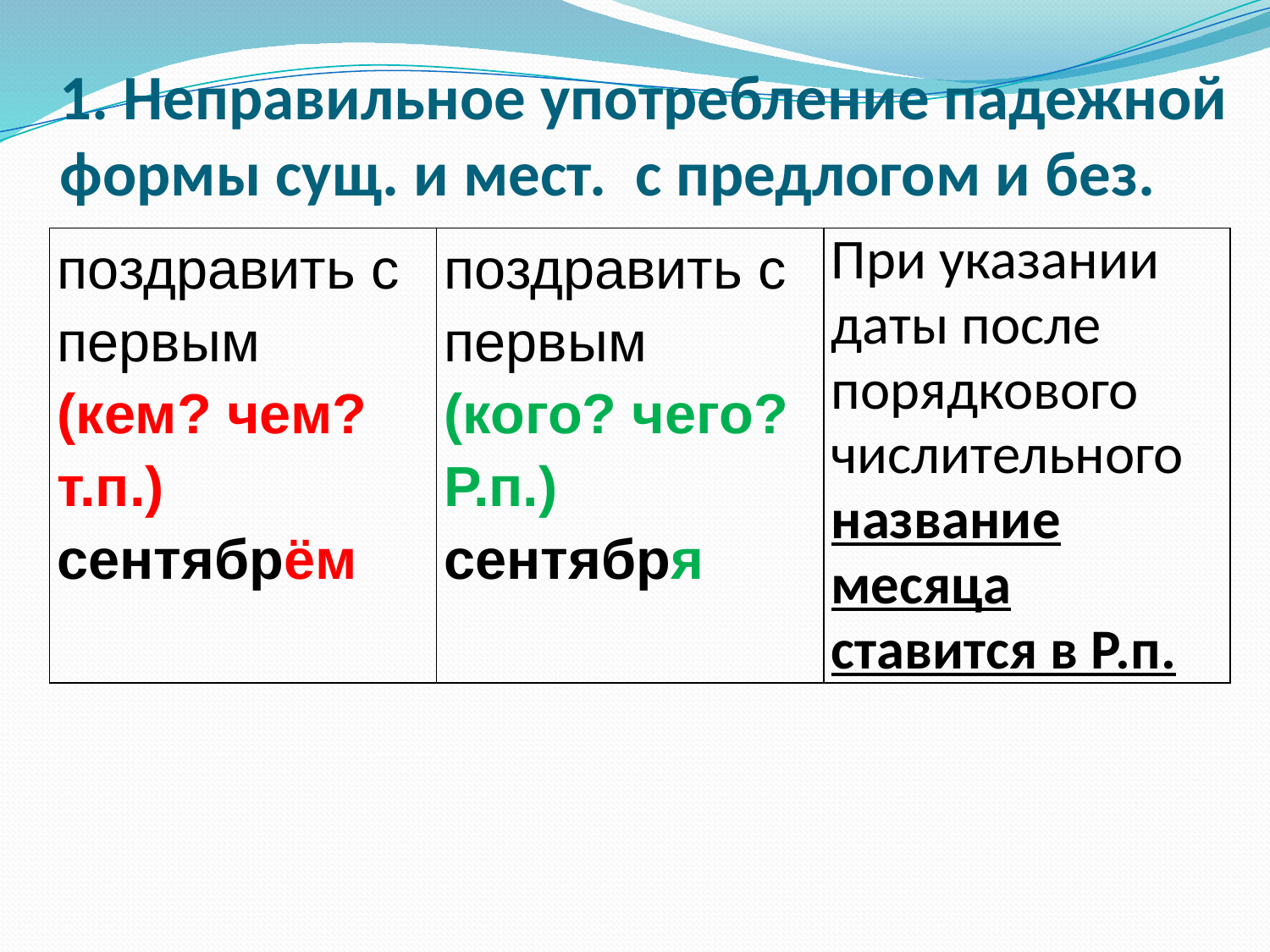

# 1. Неправильное употребление падежной формы сущ. и мест.  с предлогом и без.
| поздравить с первым (кем? чем? т.п.) сентябрём | поздравить с первым (кого? чего? Р.п.) сентября | При указании даты после порядкового числительного название месяца ставится в Р.п. |
| --- | --- | --- |